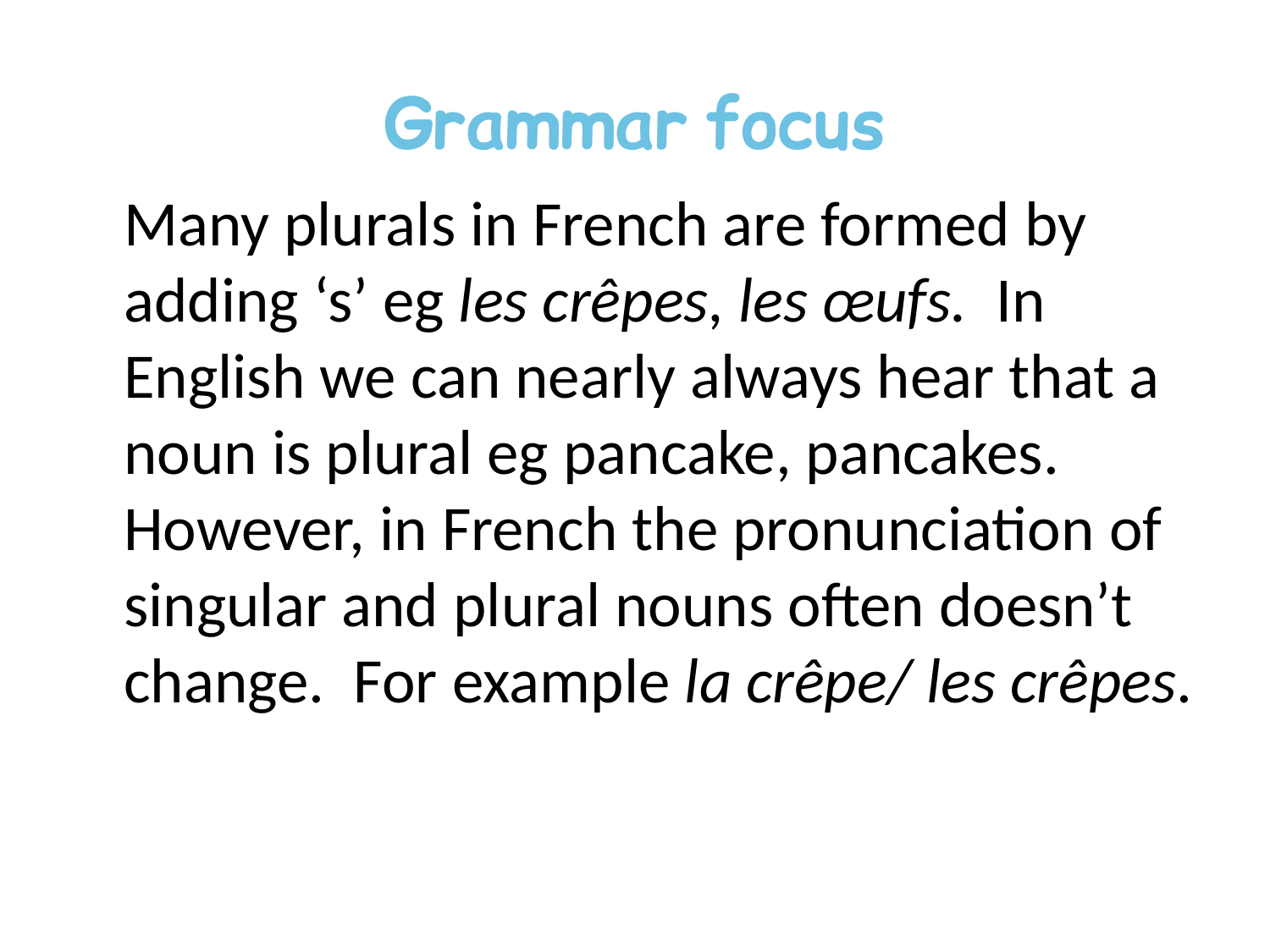

# Grammar focus
Many plurals in French are formed by adding ‘s’ eg les crêpes, les œufs.  In English we can nearly always hear that a noun is plural eg pancake, pancakes.  However, in French the pronunciation of singular and plural nouns often doesn’t change.  For example la crêpe/ les crêpes.